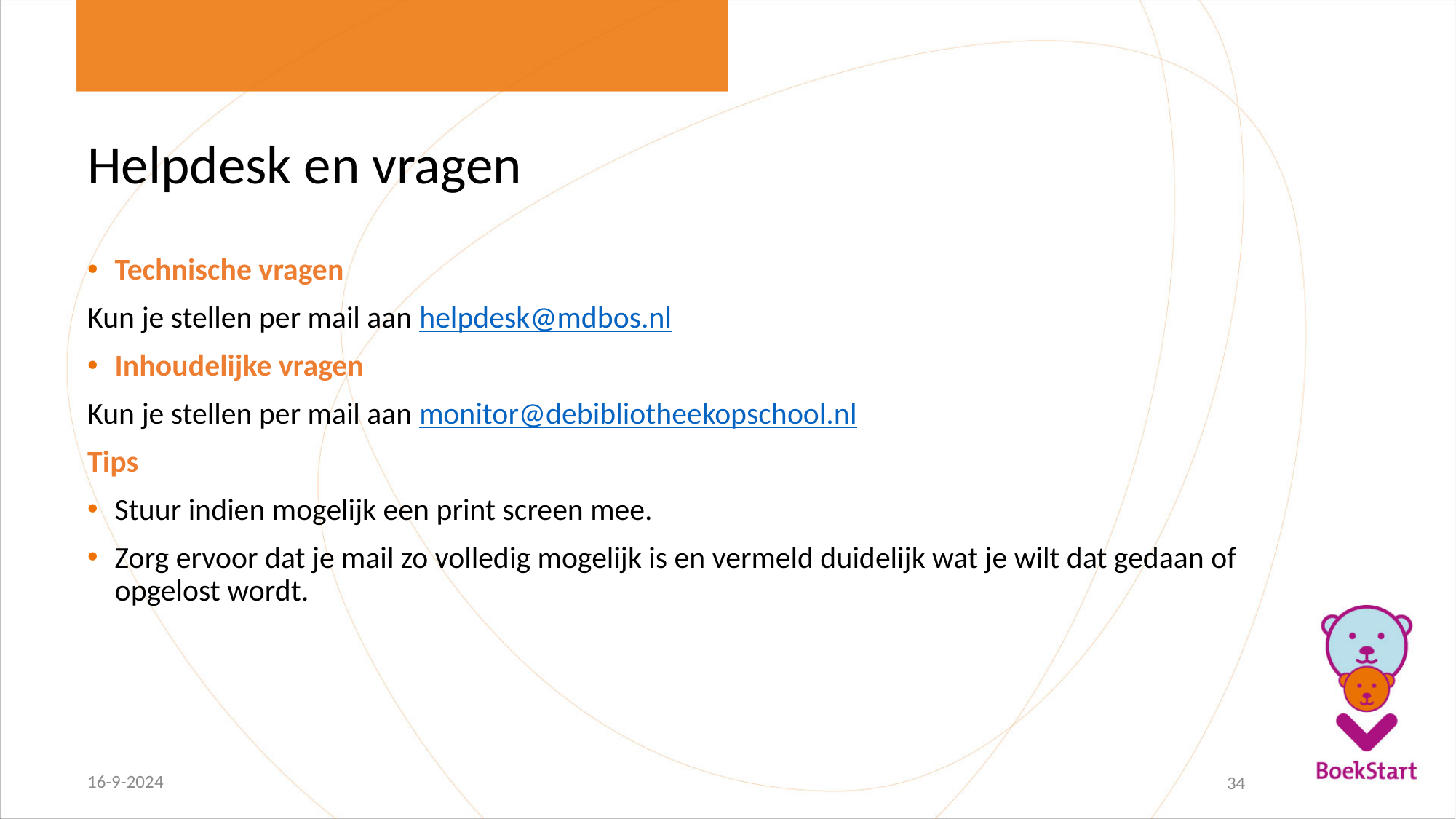

# Helpdesk en vragen
Technische vragen
Kun je stellen per mail aan helpdesk@mdbos.nl
Inhoudelijke vragen
Kun je stellen per mail aan monitor@debibliotheekopschool.nl
Tips
Stuur indien mogelijk een print screen mee.
Zorg ervoor dat je mail zo volledig mogelijk is en vermeld duidelijk wat je wilt dat gedaan of opgelost wordt.

16-9-2024

34